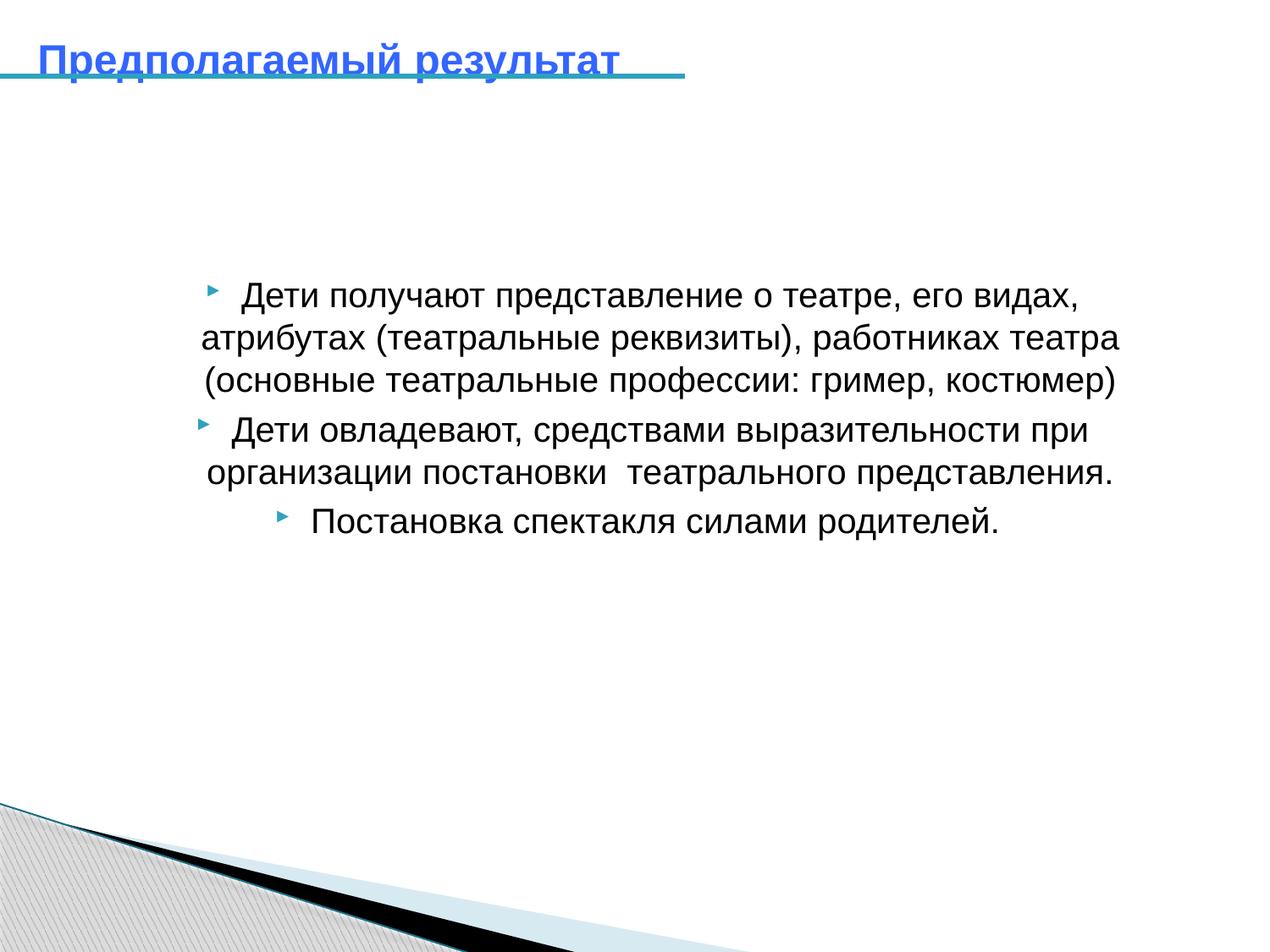

Предполагаемый результат
Дети получают представление о театре, его видах, атрибутах (театральные реквизиты), работниках театра (основные театральные профессии: гример, костюмер)
Дети овладевают, средствами выразительности при организации постановки  театрального представления.
Постановка спектакля силами родителей.